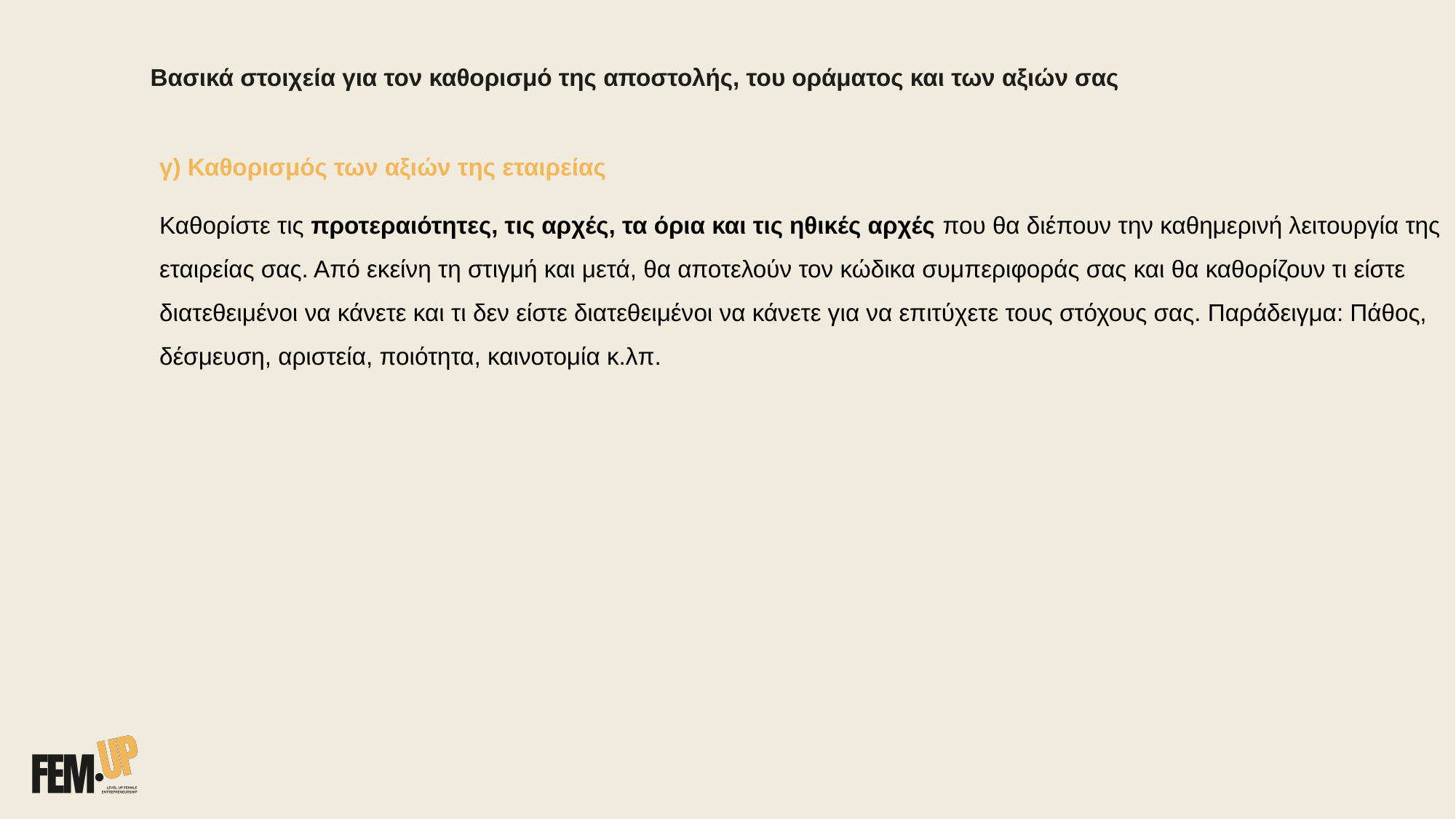

Βασικά στοιχεία για τον καθορισμό της αποστολής, του οράματος και των αξιών σας
γ) Καθορισμός των αξιών της εταιρείας
Καθορίστε τις προτεραιότητες, τις αρχές, τα όρια και τις ηθικές αρχές που θα διέπουν την καθημερινή λειτουργία της εταιρείας σας. Από εκείνη τη στιγμή και μετά, θα αποτελούν τον κώδικα συμπεριφοράς σας και θα καθορίζουν τι είστε διατεθειμένοι να κάνετε και τι δεν είστε διατεθειμένοι να κάνετε για να επιτύχετε τους στόχους σας. Παράδειγμα: Πάθος, δέσμευση, αριστεία, ποιότητα, καινοτομία κ.λπ.